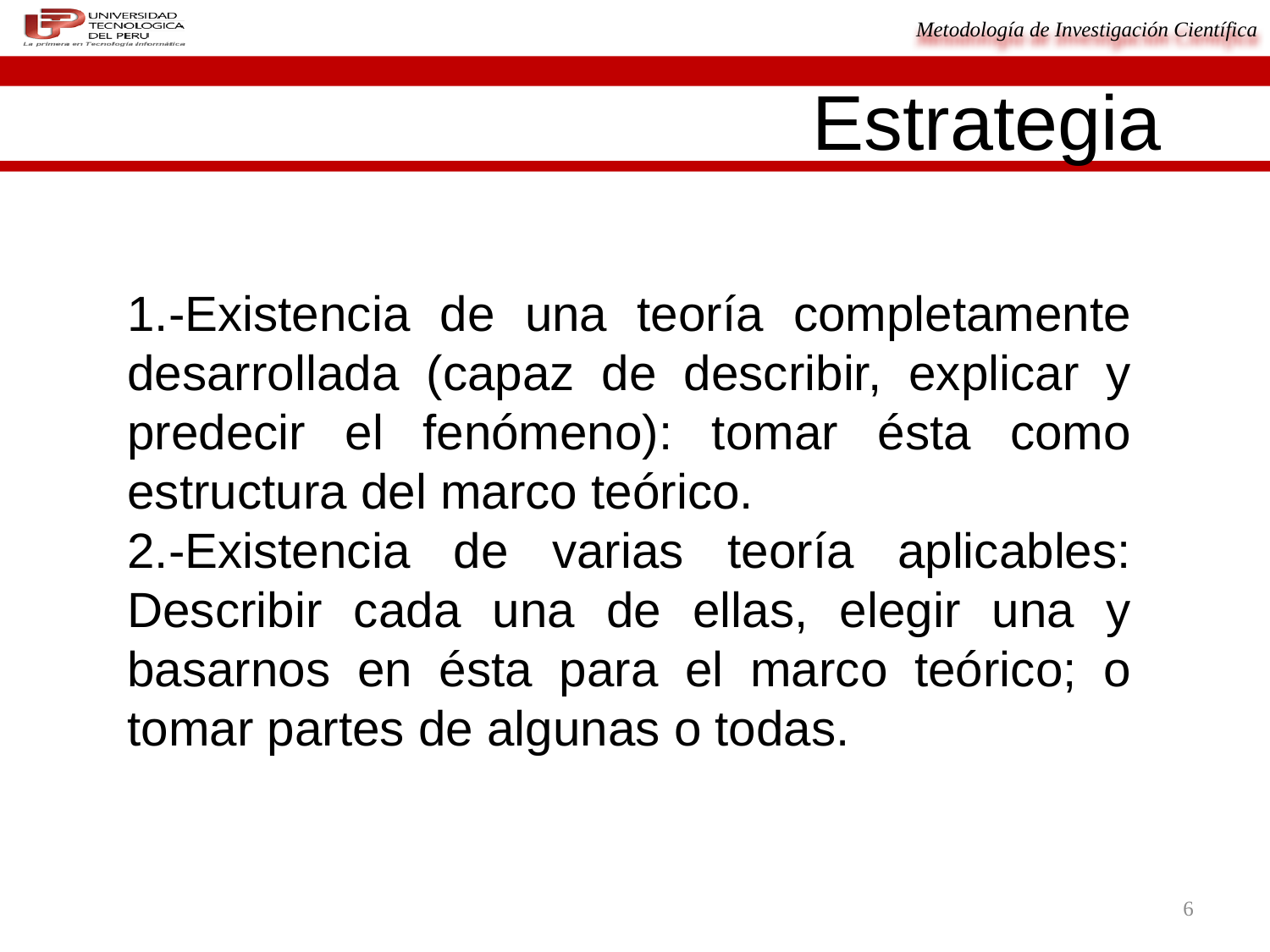

# Estrategia

1.-Existencia de una teoría completamente desarrollada (capaz de describir, explicar y predecir el fenómeno): tomar ésta como estructura del marco teórico.
2.-Existencia de varias teoría aplicables: Describir cada una de ellas, elegir una y basarnos en ésta para el marco teórico; o tomar partes de algunas o todas.

6